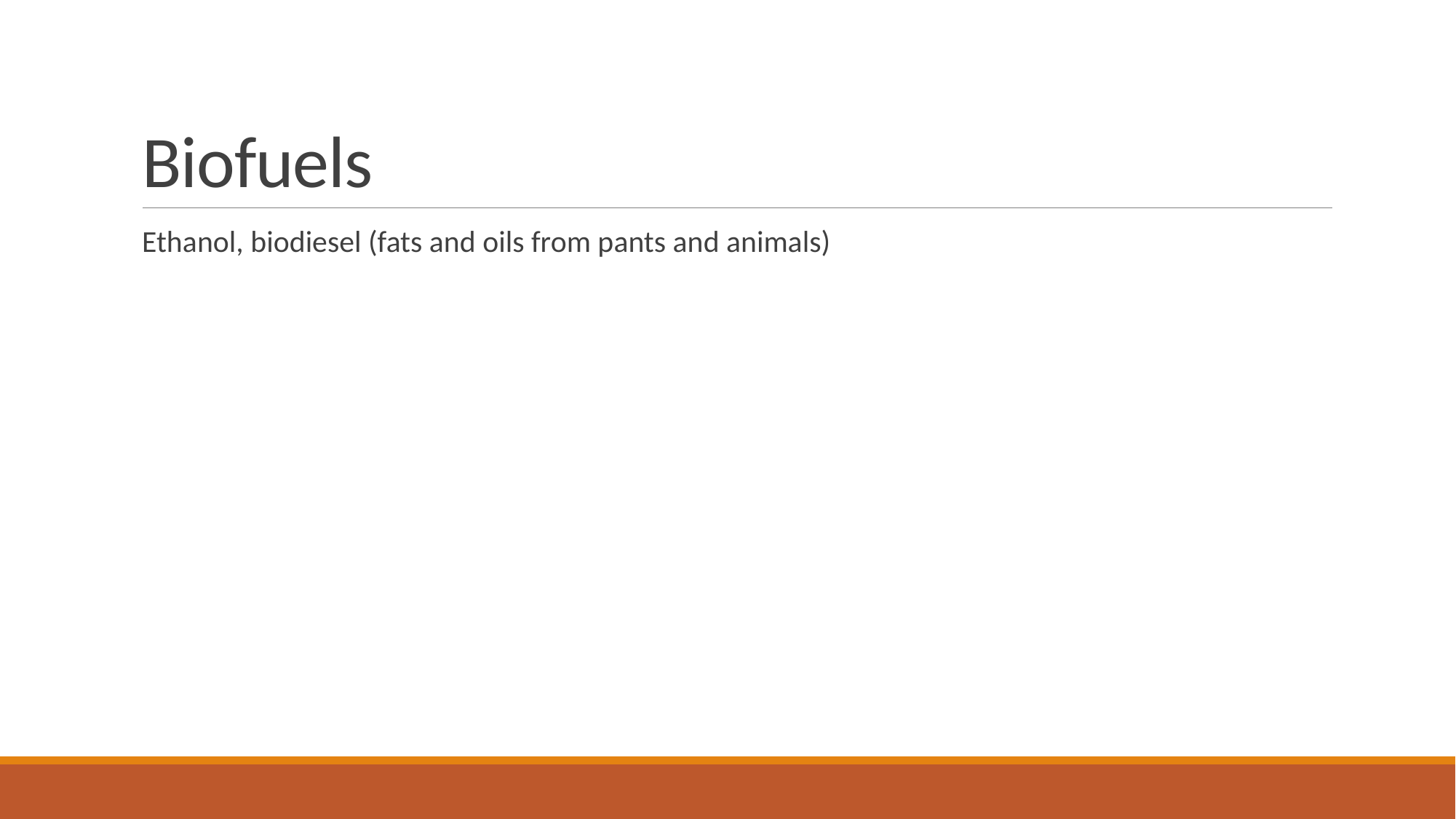

# Biofuels
Ethanol, biodiesel (fats and oils from pants and animals)